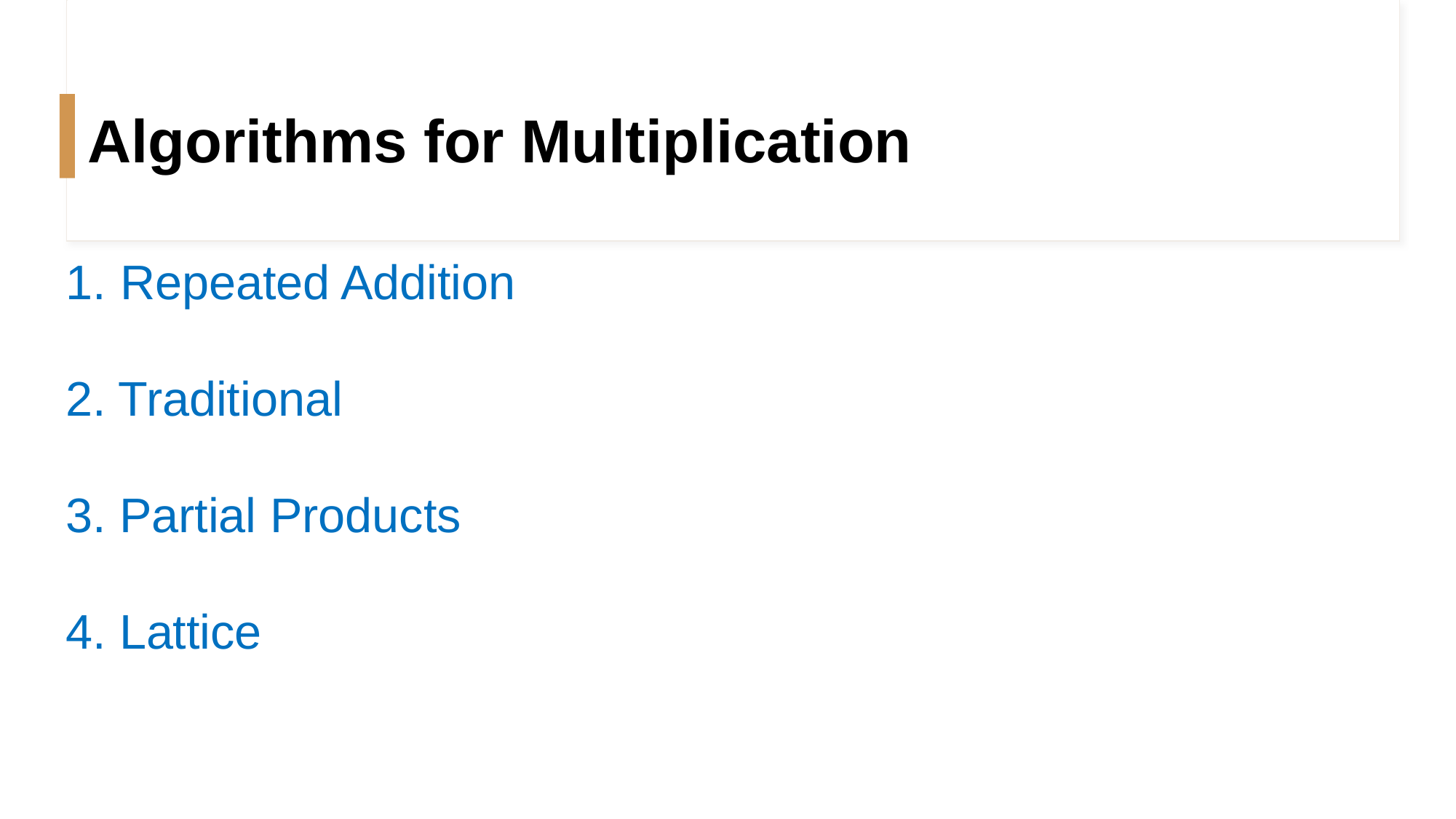

# Algorithms for Multiplication
 Repeated Addition

2. Traditional

3. Partial Products

4. Lattice